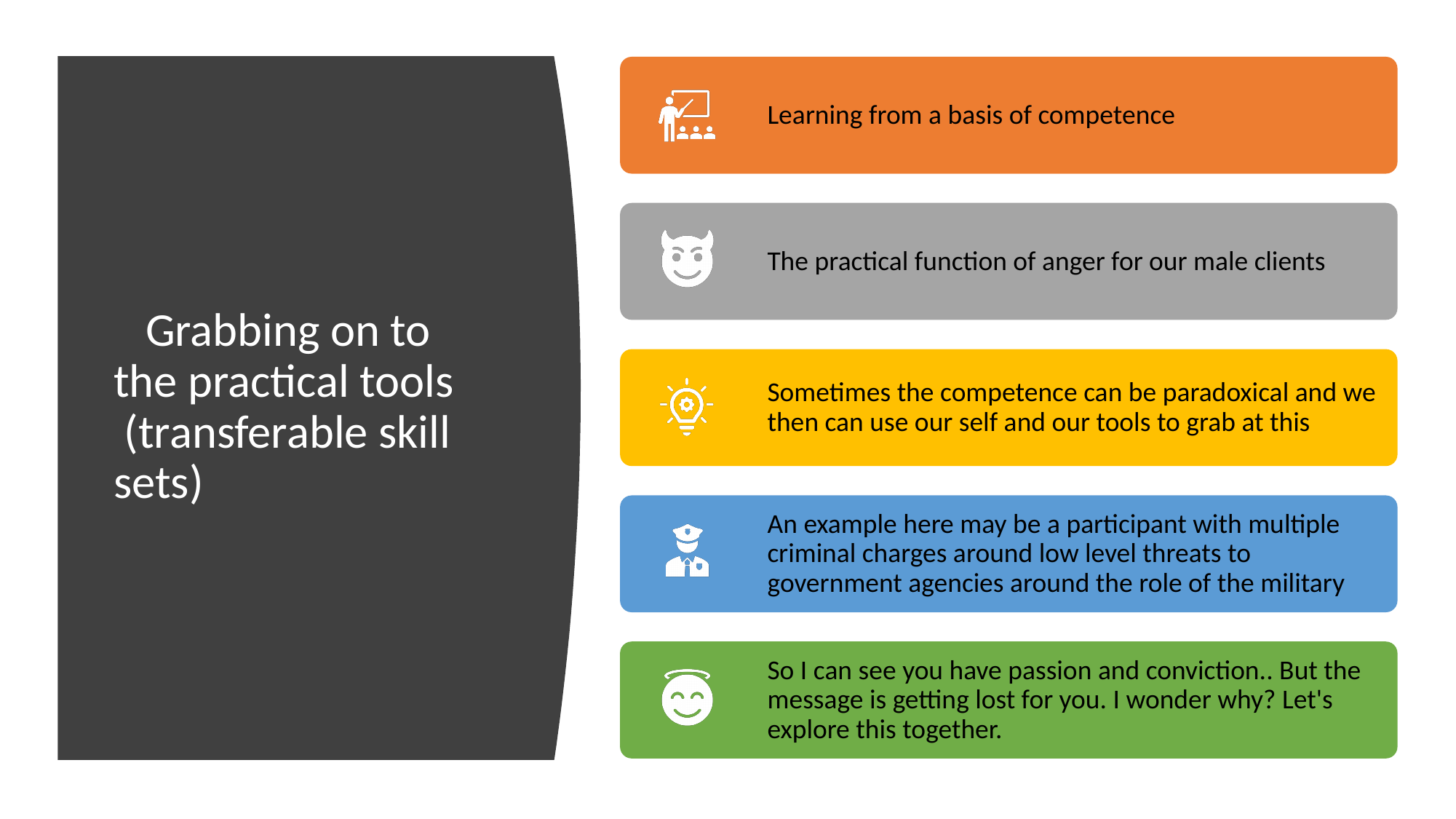

Learning from a basis of competence
The practical function of anger for our male clients
Sometimes the competence can be paradoxical and we then can use our self and our tools to grab at this
An example here may be a participant with multiple criminal charges around low level threats to government agencies around the role of the military
So I can see you have passion and conviction.. But the message is getting lost for you. I wonder why? Let's explore this together.

# Grabbing on to the practical tools  (transferable skill sets)